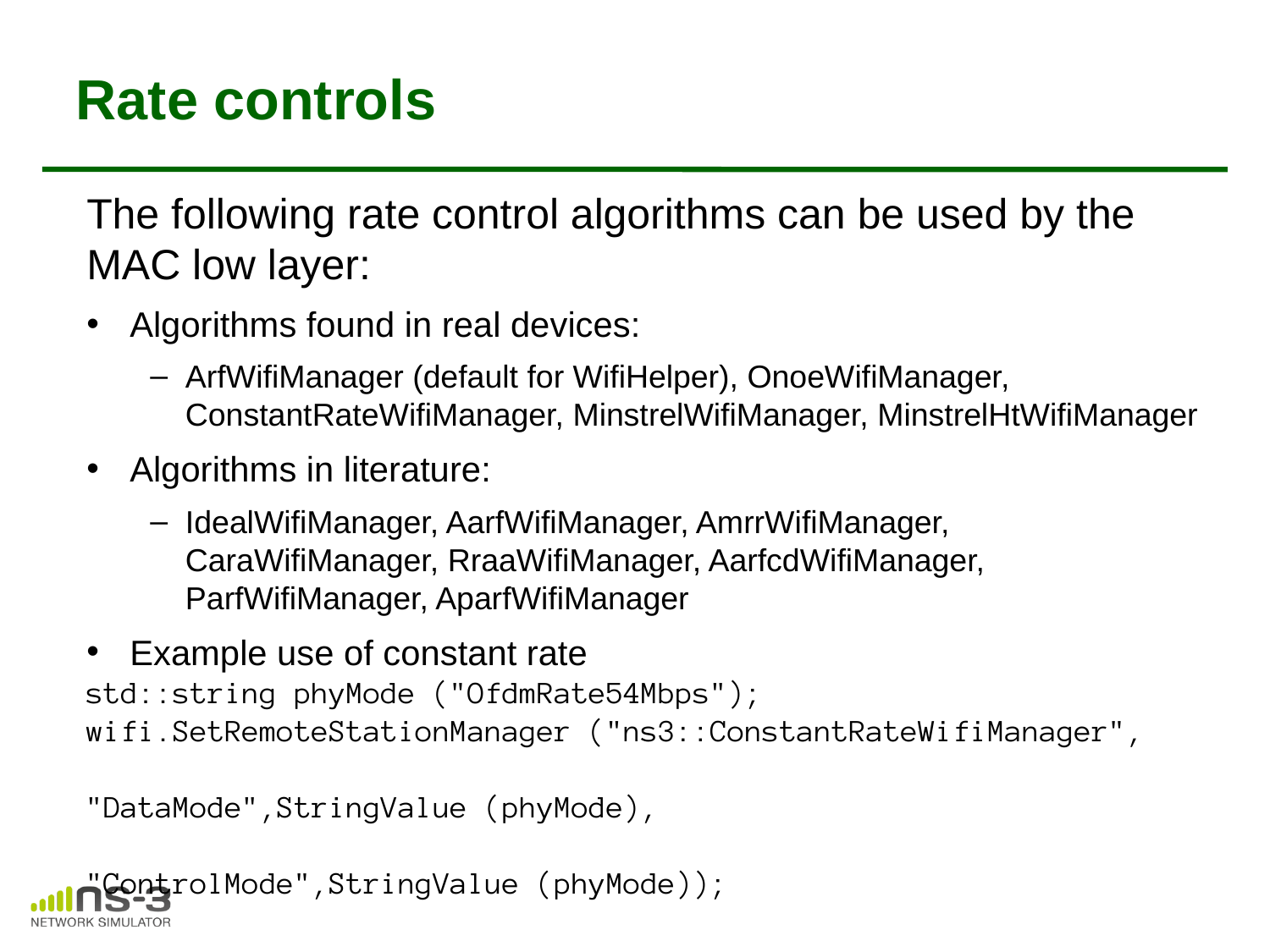

# Rate controls
The following rate control algorithms can be used by the MAC low layer:
Algorithms found in real devices:
ArfWifiManager (default for WifiHelper), OnoeWifiManager, ConstantRateWifiManager, MinstrelWifiManager, MinstrelHtWifiManager
Algorithms in literature:
IdealWifiManager, AarfWifiManager, AmrrWifiManager, CaraWifiManager, RraaWifiManager, AarfcdWifiManager, ParfWifiManager, AparfWifiManager
Example use of constant rate
std::string phyMode ("OfdmRate54Mbps");
wifi.SetRemoteStationManager ("ns3::ConstantRateWifiManager",
						  "DataMode",StringValue (phyMode),
						  "ControlMode",StringValue (phyMode));